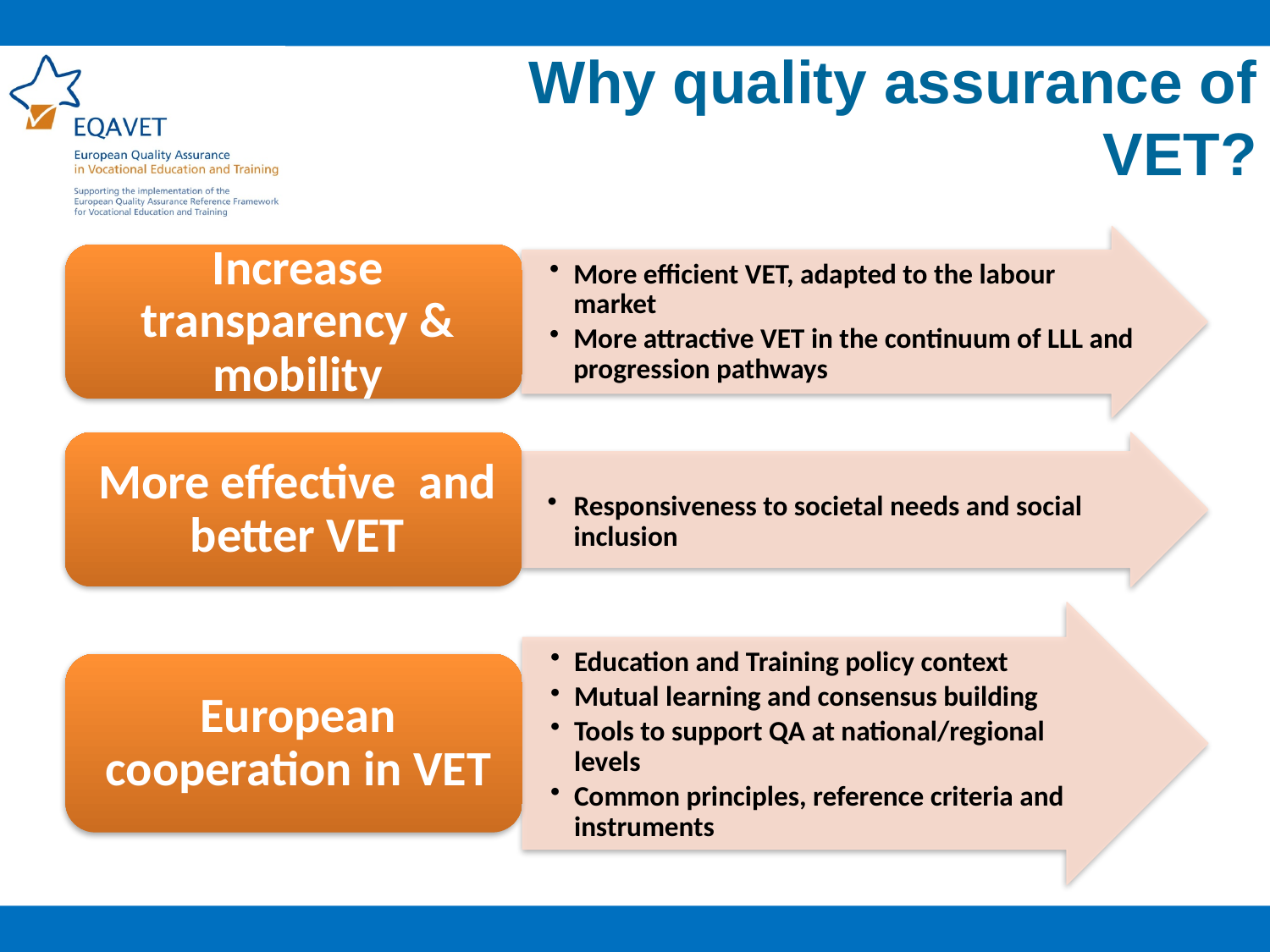

# Why quality assurance of VET?

More efficient VET, adapted to the labour market
More attractive VET in the continuum of LLL and progression pathways

Increase transparency & mobility

Responsiveness to societal needs and social inclusion
More effective  and better VET

Education and Training policy context
Mutual learning and consensus building
Tools to support QA at national/regional levels
Common principles, reference criteria and instruments

European cooperation in VET